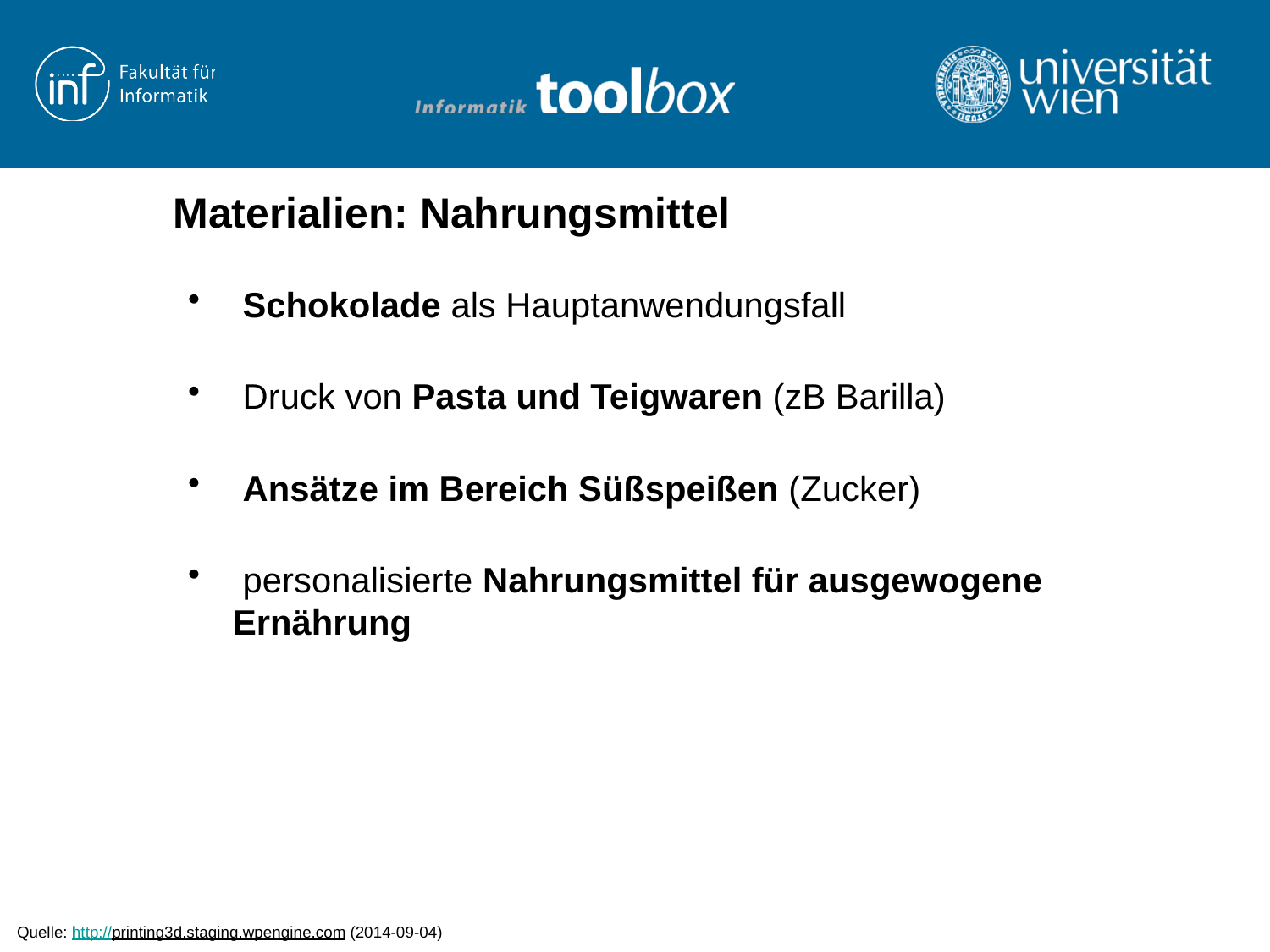

# Materialien: Nahrungsmittel
 Schokolade als Hauptanwendungsfall
 Druck von Pasta und Teigwaren (zB Barilla)
 Ansätze im Bereich Süßspeißen (Zucker)
 personalisierte Nahrungsmittel für ausgewogene Ernährung

Quelle: http://printing3d.staging.wpengine.com (2014-09-04)